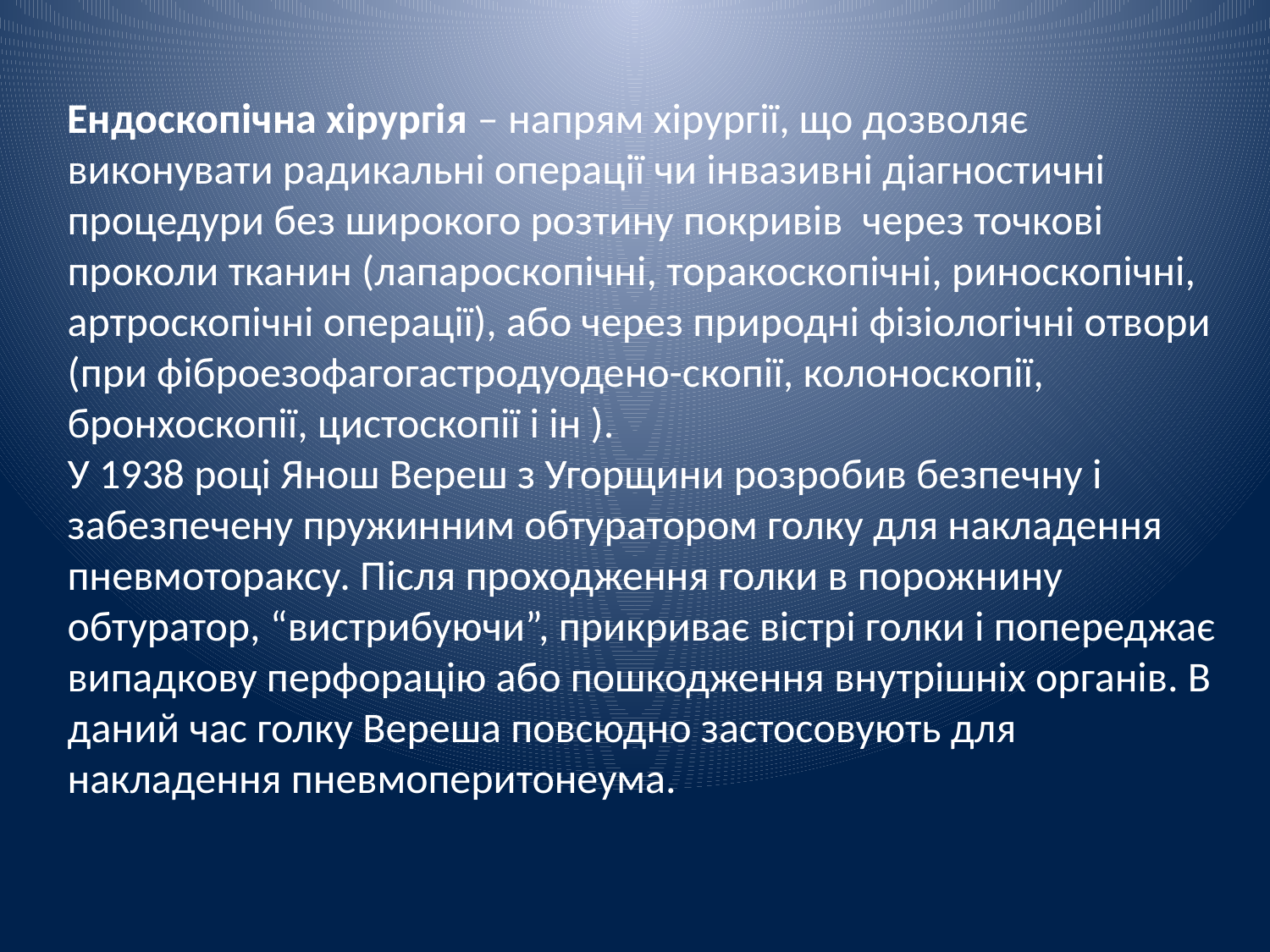

Ендоскопічна хірургія – напрям хірургії, що дозволяє виконувати радикальні операції чи інвазивні діагностичні процедури без широкого розтину покривів  через точкові проколи тканин (лапароскопічні, торакоскопічні, риноскопічні, артроскопічні операції), або через природні фізіологічні отвори (при фіброезофагогастродуодено-скопії, колоноскопії, бронхоскопії, цистоскопії і ін ).
У 1938 році Янош Вереш з Угорщини розробив безпечну і забезпечену пружинним обтуратором голку для накладення пневмотораксу. Після проходження голки в порожнину обтуратор, “вистрибуючи”, прикриває вістрі голки і попереджає випадкову перфорацію або пошкодження внутрішніх органів. В даний час голку Вереша повсюдно застосовують для накладення пневмоперитонеума.